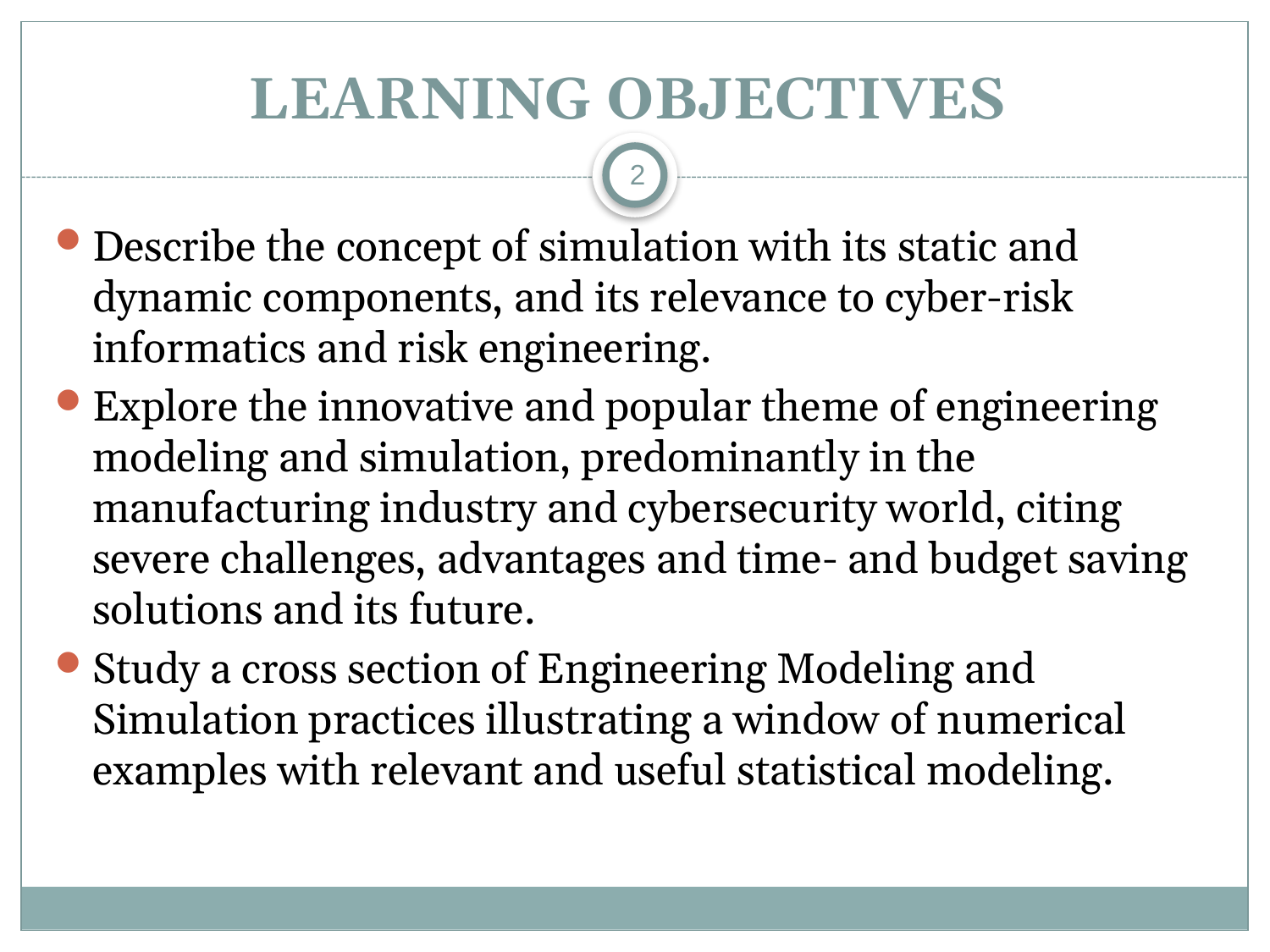

# Learning Objectives
2
Describe the concept of simulation with its static and dynamic components, and its relevance to cyber-risk informatics and risk engineering.
Explore the innovative and popular theme of engineering modeling and simulation, predominantly in the manufacturing industry and cybersecurity world, citing severe challenges, advantages and time- and budget saving solutions and its future.
Study a cross section of Engineering Modeling and Simulation practices illustrating a window of numerical examples with relevant and useful statistical modeling.